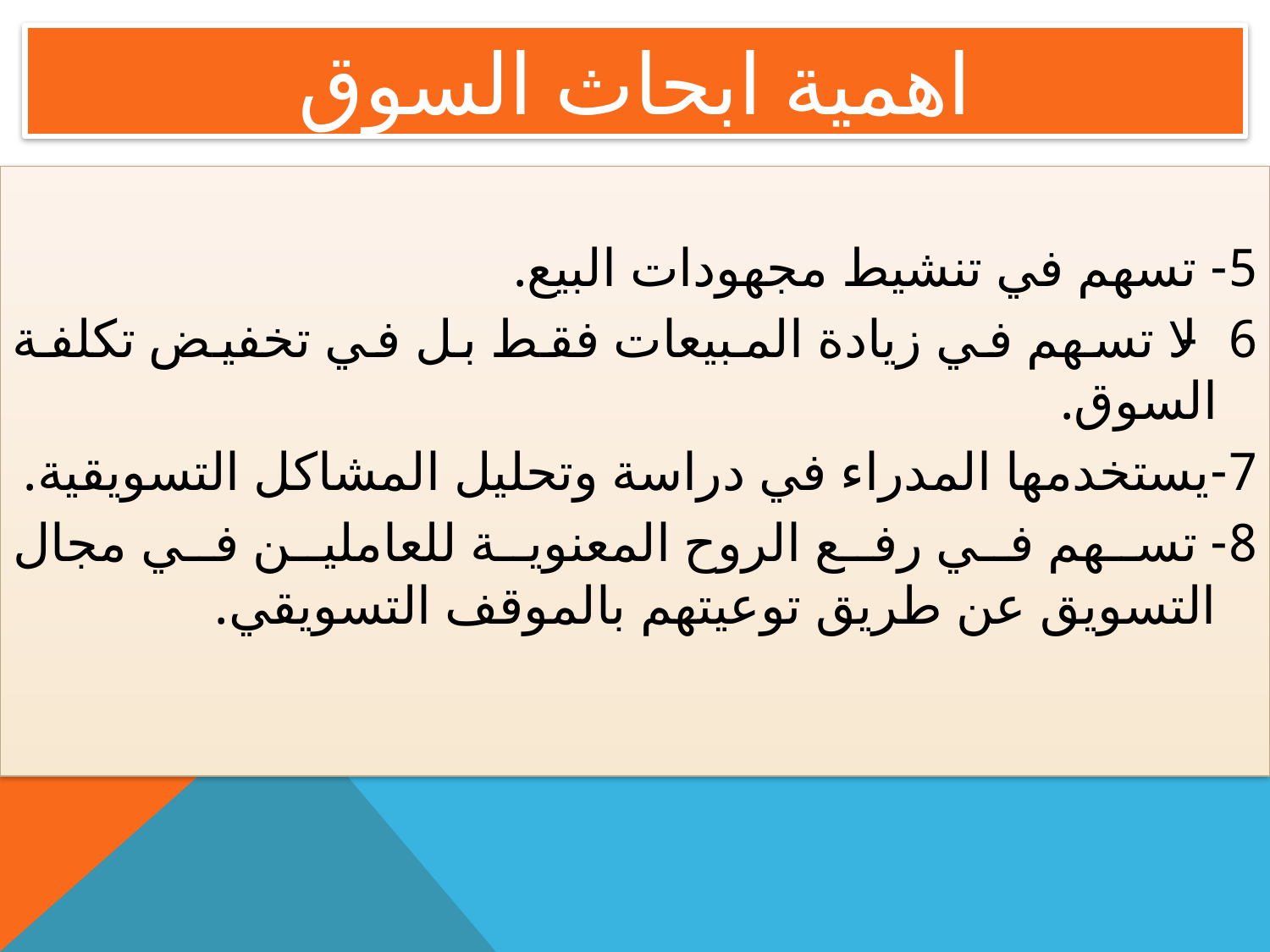

# اهمية ابحاث السوق

5- تسهم في تنشيط مجهودات البيع.
6- لا تسهم في زيادة المبيعات فقط بل في تخفيض تكلفة السوق.
7-يستخدمها المدراء في دراسة وتحليل المشاكل التسويقية.
8- تسهم في رفع الروح المعنوية للعاملين في مجال التسويق عن طريق توعيتهم بالموقف التسويقي.